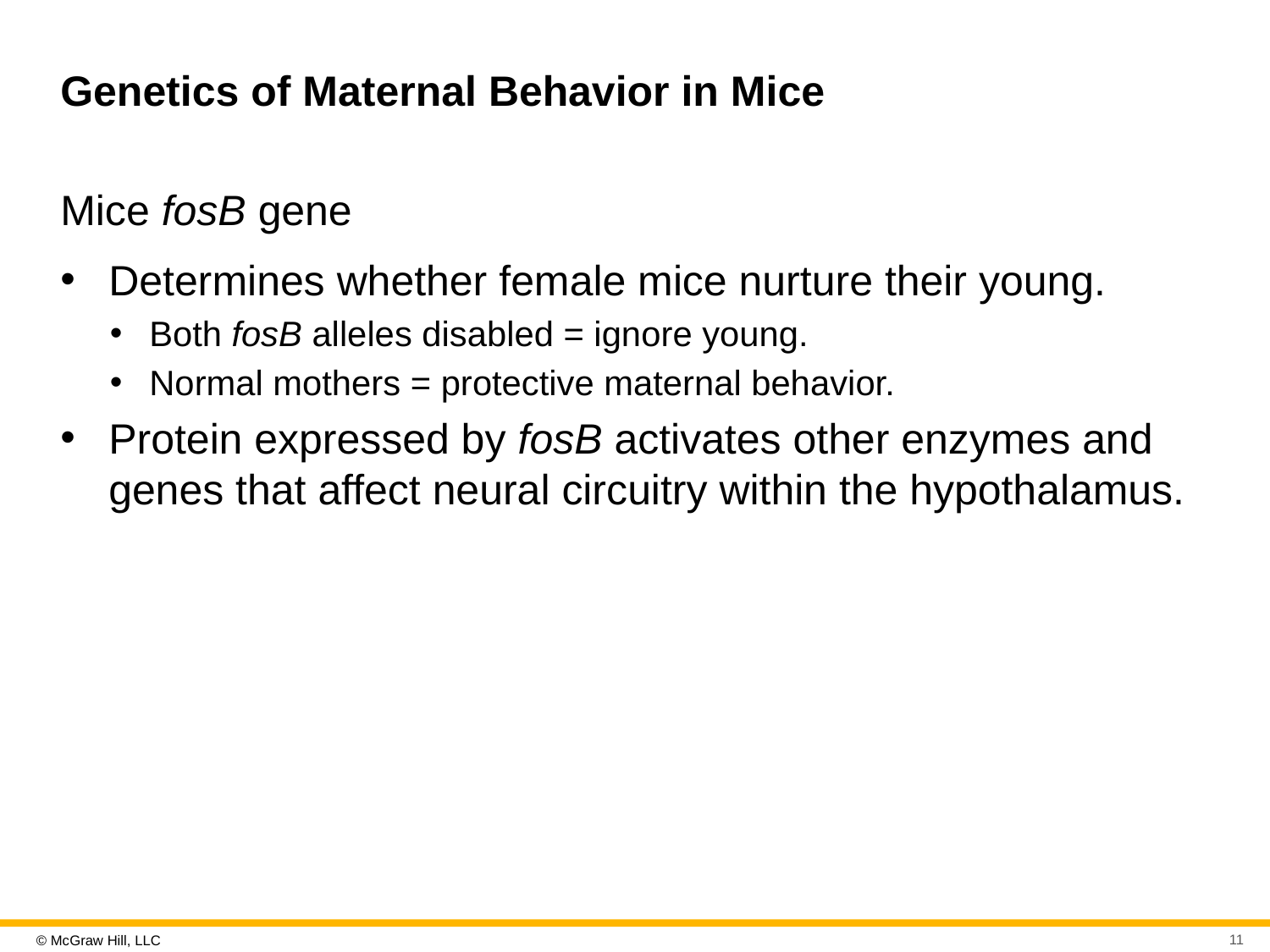

# Genetics of Maternal Behavior in Mice
Mice fosB gene
Determines whether female mice nurture their young.
Both fosB alleles disabled = ignore young.
Normal mothers = protective maternal behavior.
Protein expressed by fosB activates other enzymes and genes that affect neural circuitry within the hypothalamus.
11